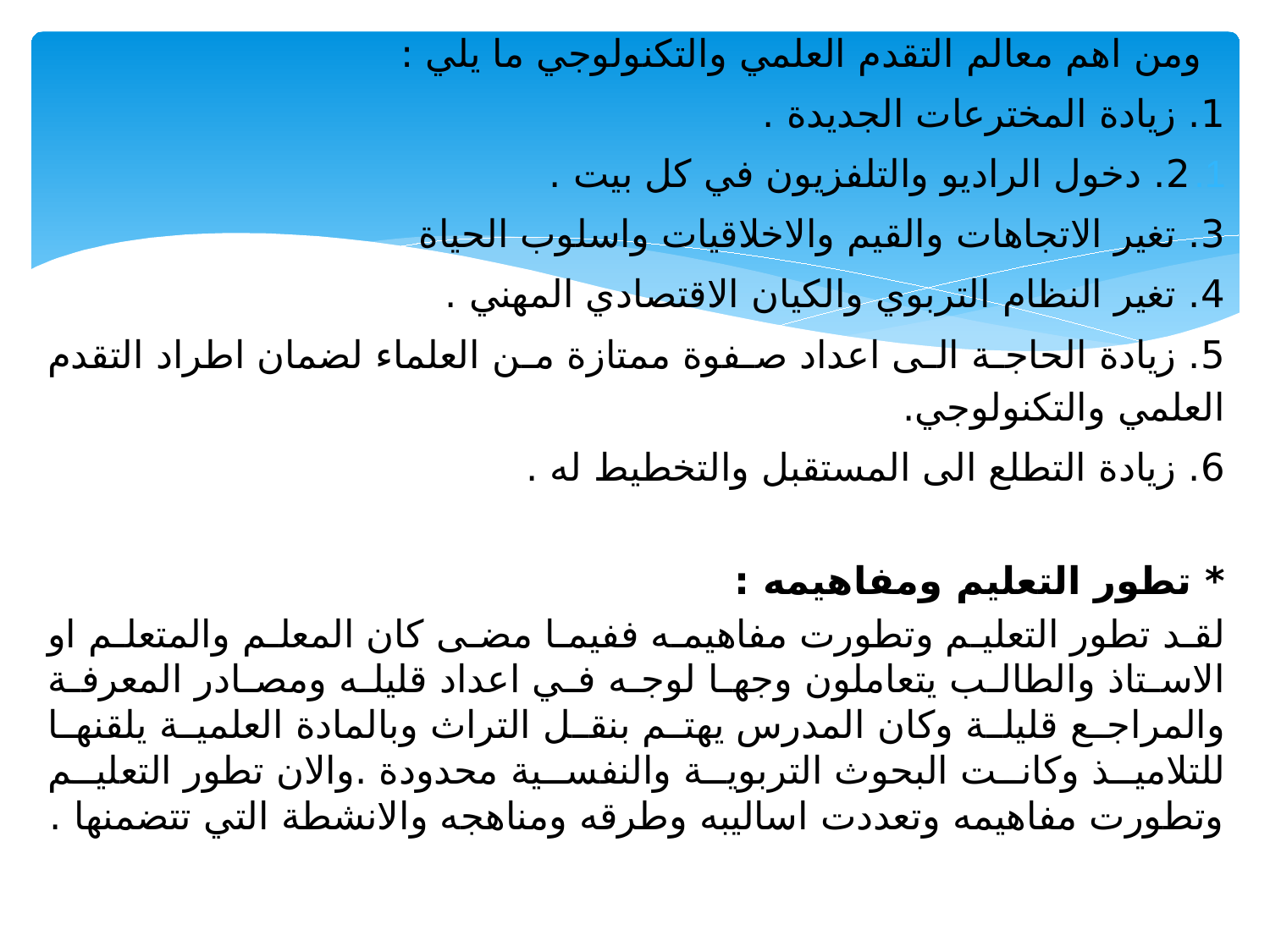

ومن اهم معالم التقدم العلمي والتكنولوجي ما يلي :
1. زيادة المخترعات الجديدة .
2. دخول الراديو والتلفزيون في كل بيت .
3. تغير الاتجاهات والقيم والاخلاقيات واسلوب الحياة
4. تغير النظام التربوي والكيان الاقتصادي المهني .
5. زيادة الحاجة الى اعداد صفوة ممتازة من العلماء لضمان اطراد التقدم العلمي والتكنولوجي.
6. زيادة التطلع الى المستقبل والتخطيط له .

* تطور التعليم ومفاهيمه :
لقد تطور التعليم وتطورت مفاهيمه ففيما مضى كان المعلم والمتعلم او الاستاذ والطالب يتعاملون وجها لوجه في اعداد قليله ومصادر المعرفة والمراجع قليلة وكان المدرس يهتم بنقل التراث وبالمادة العلمية يلقنها للتلاميذ وكانت البحوث التربوية والنفسية محدودة .والان تطور التعليم وتطورت مفاهيمه وتعددت اساليبه وطرقه ومناهجه والانشطة التي تتضمنها .